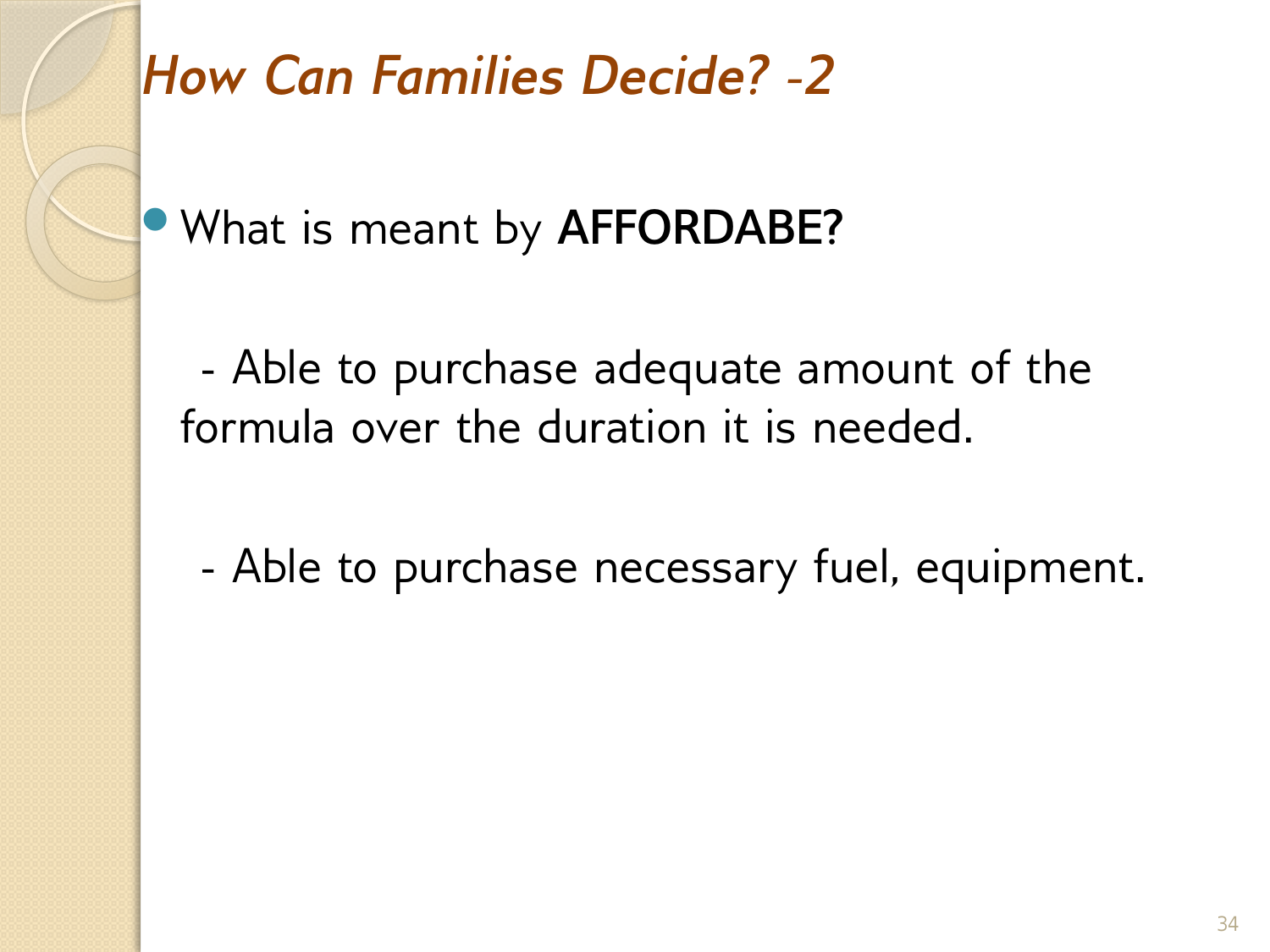

How Can Families Decide? -2

What is meant by AFFORDABE?

    - Able to purchase adequate amount of the formula over the duration it is needed.

    - Able to purchase necessary fuel, equipment.
34